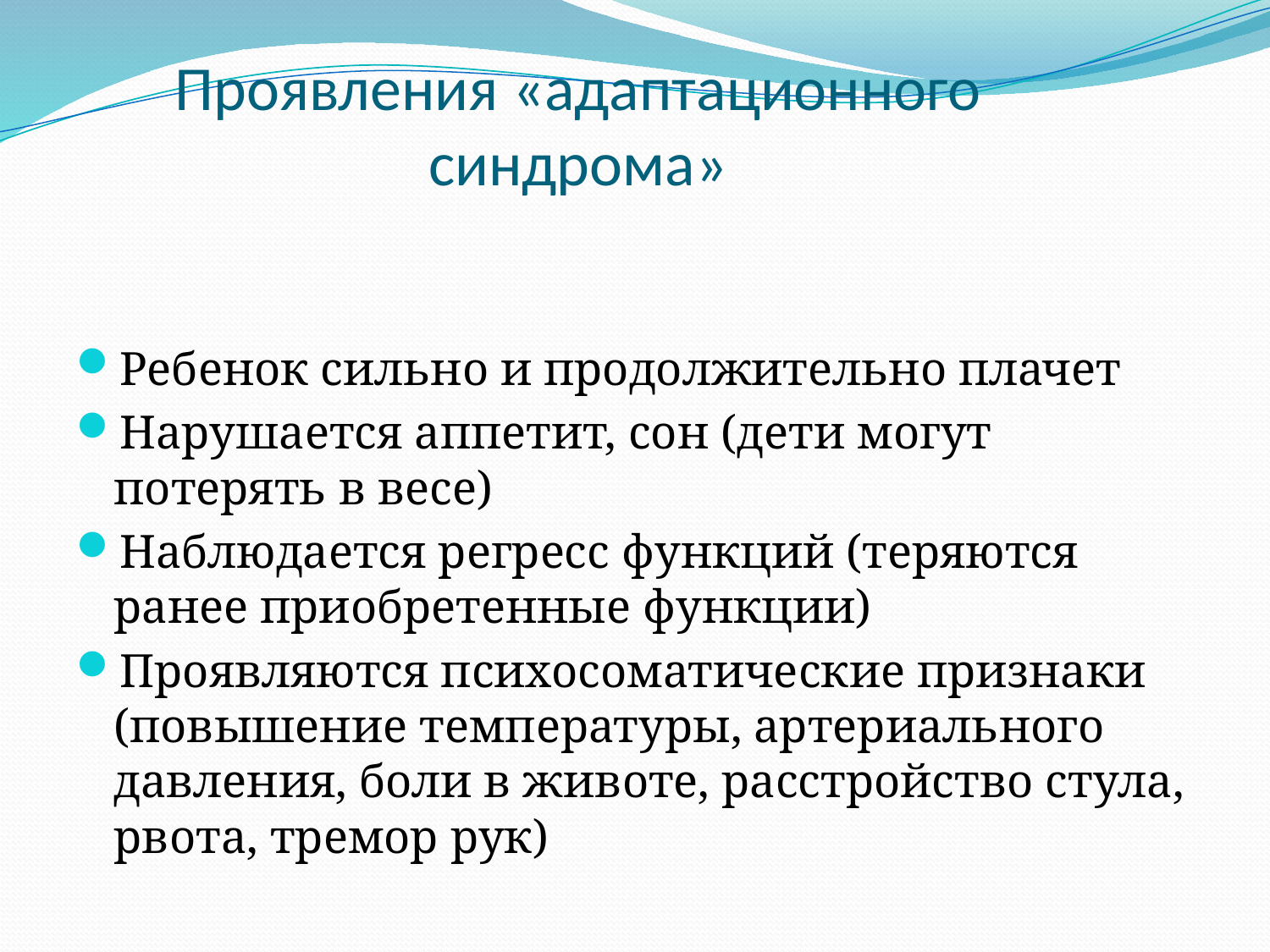

# Проявления «адаптационного синдрома»

Ребенок сильно и продолжительно плачет
Нарушается аппетит, сон (дети могут потерять в весе)
Наблюдается регресс функций (теряются ранее приобретенные функции)
Проявляются психосоматические признаки (повышение температуры, артериального давления, боли в животе, расстройство стула, рвота, тремор рук)